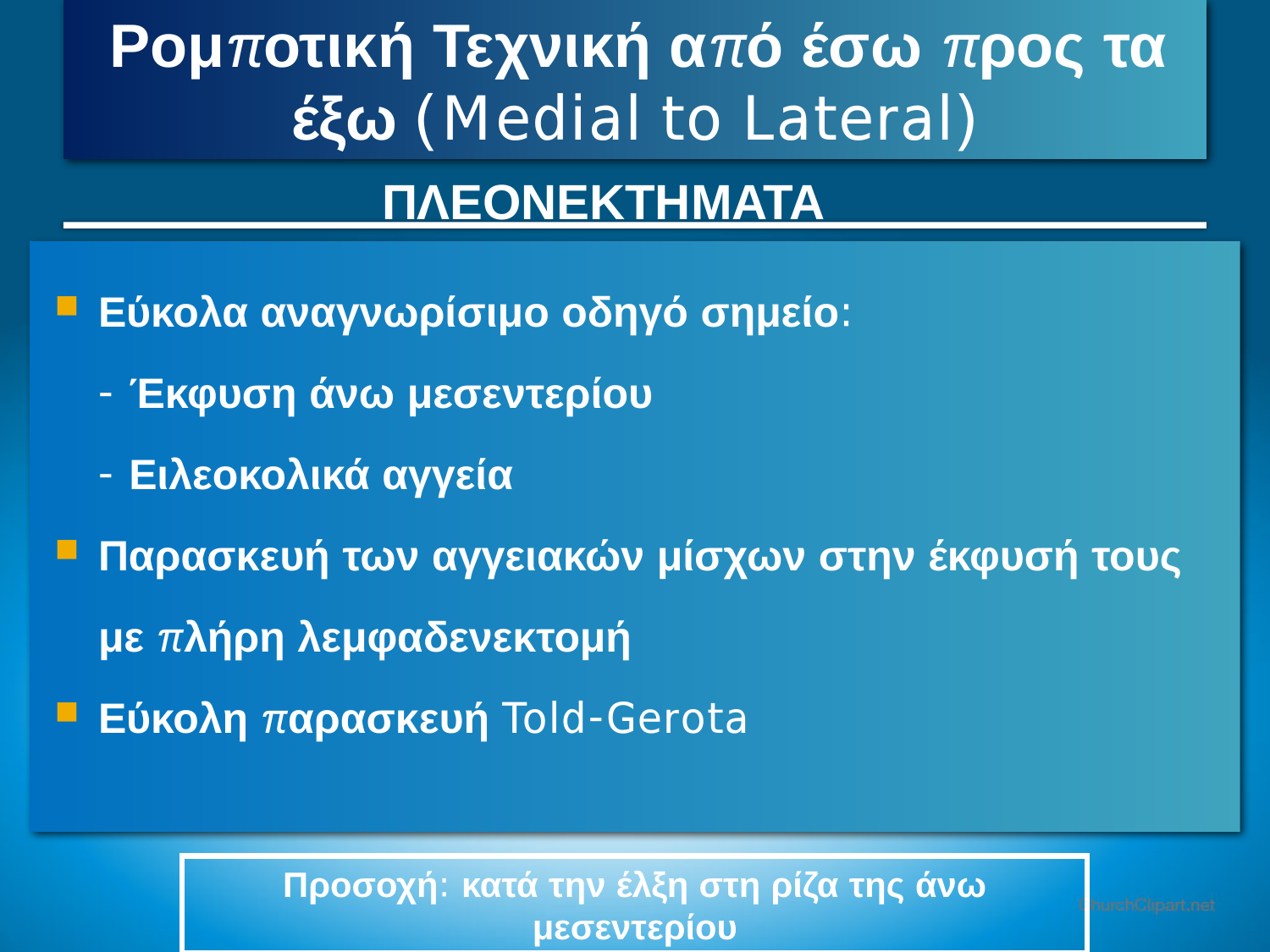

# Ρομποτική Τεχνική από έσω προς τα έξω (Medial to Lateral)
ΠΛΕΟΝΕΚΤΗΜΑΤΑ
Εύκολα αναγνωρίσιμο οδηγό σημείο:
	- Έκφυση άνω μεσεντερίου
	- Ειλεοκολικά αγγεία
Παρασκευή των αγγειακών μίσχων στην έκφυσή τους με πλήρη λεμφαδενεκτομή
Εύκολη παρασκευή Told-Gerota
Προσοχή: κατά την έλξη στη ρίζα της άνω μεσεντερίου